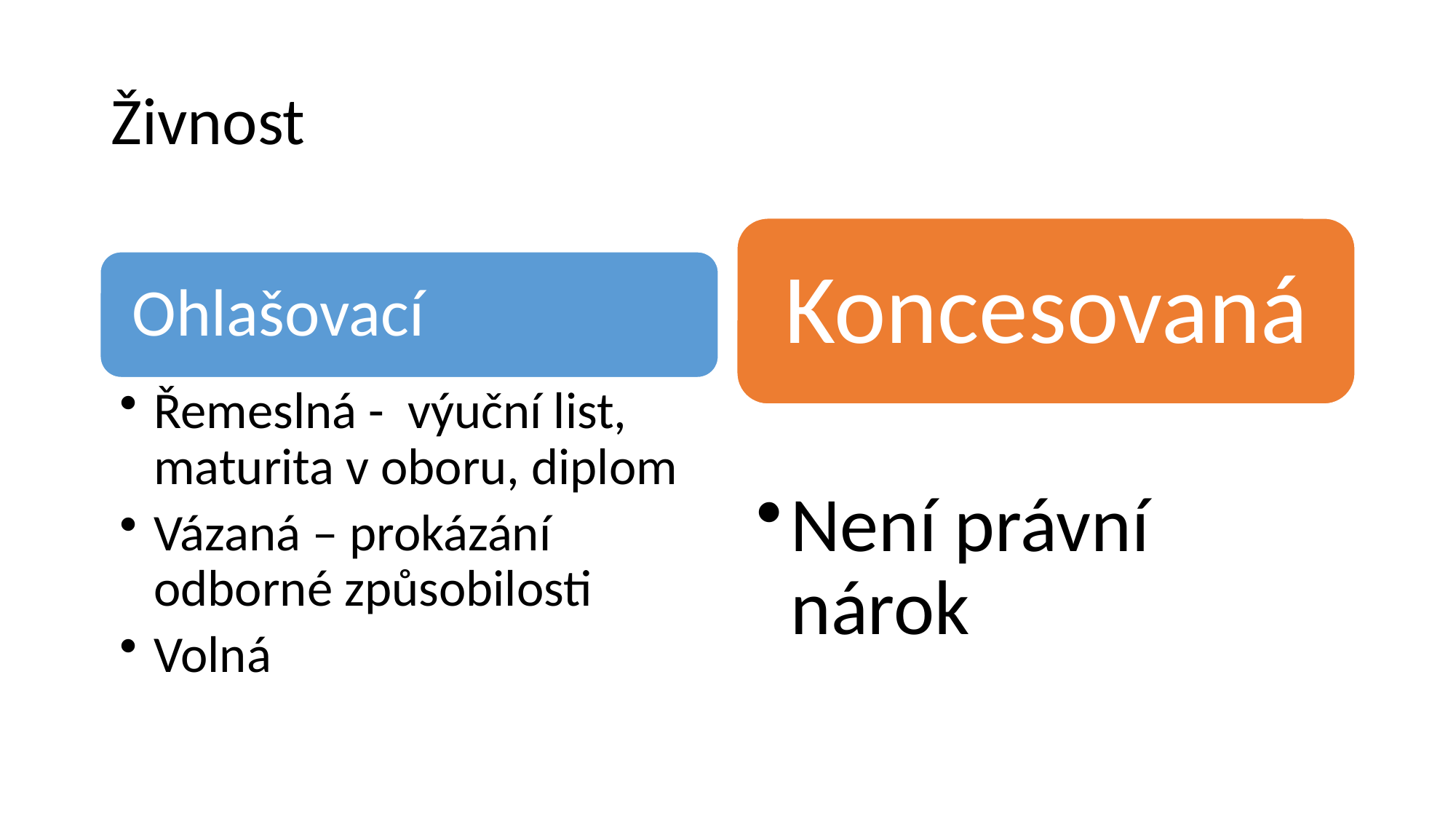

# Živnost
Ohlašovací
Řemeslná -  výuční list, maturita v oboru, diplom
Vázaná – prokázání odborné způsobilosti
Volná
Koncesovaná
Není právní nárok